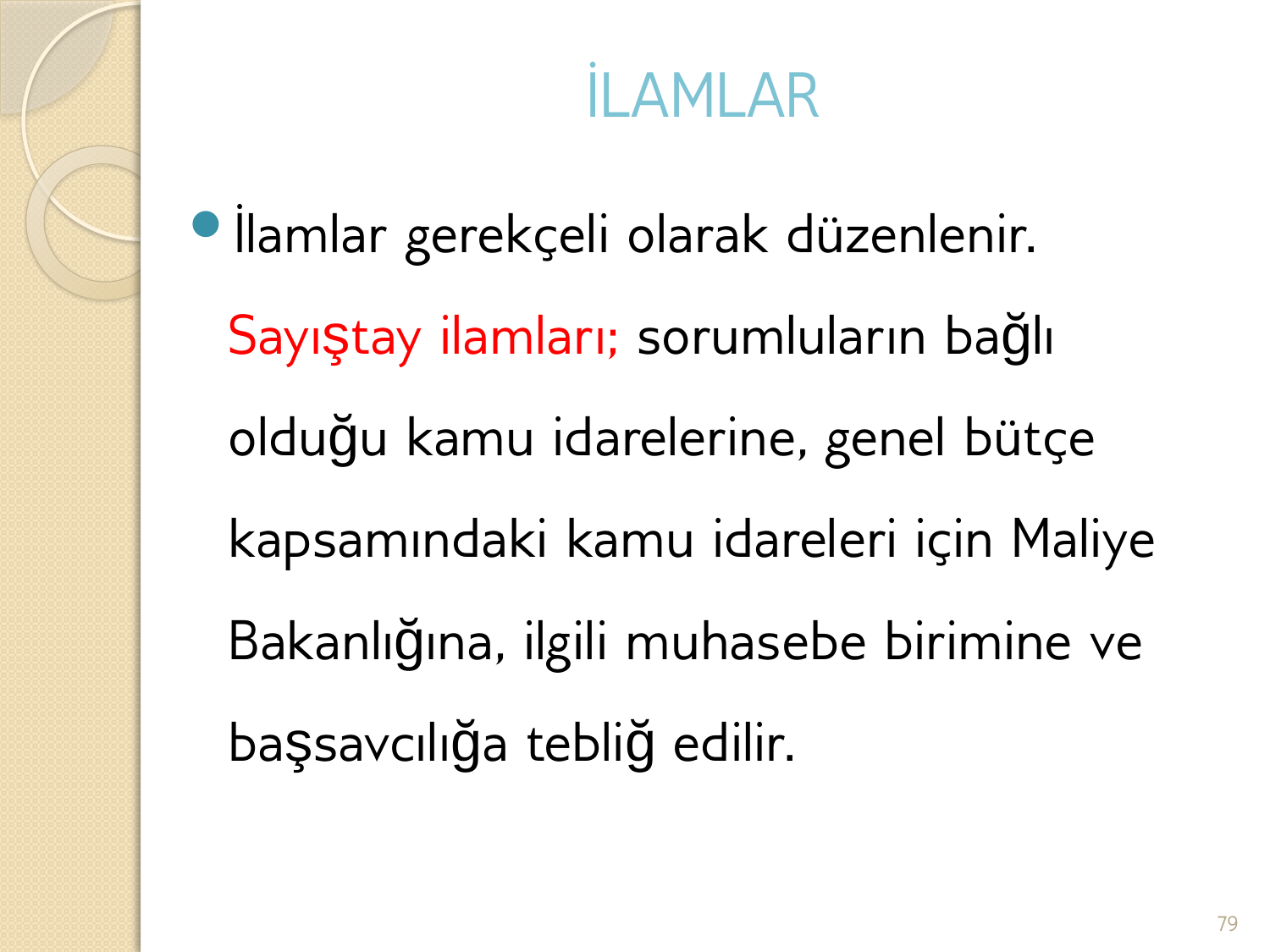

# İLAMLAR
İlamlar gerekçeli olarak düzenlenir.
Sayıştay ilamları; sorumluların bağlı olduğu kamu idarelerine, genel bütçe kapsamındaki kamu idareleri için Maliye Bakanlığına, ilgili muhasebe birimine ve başsavcılığa tebliğ edilir.

79